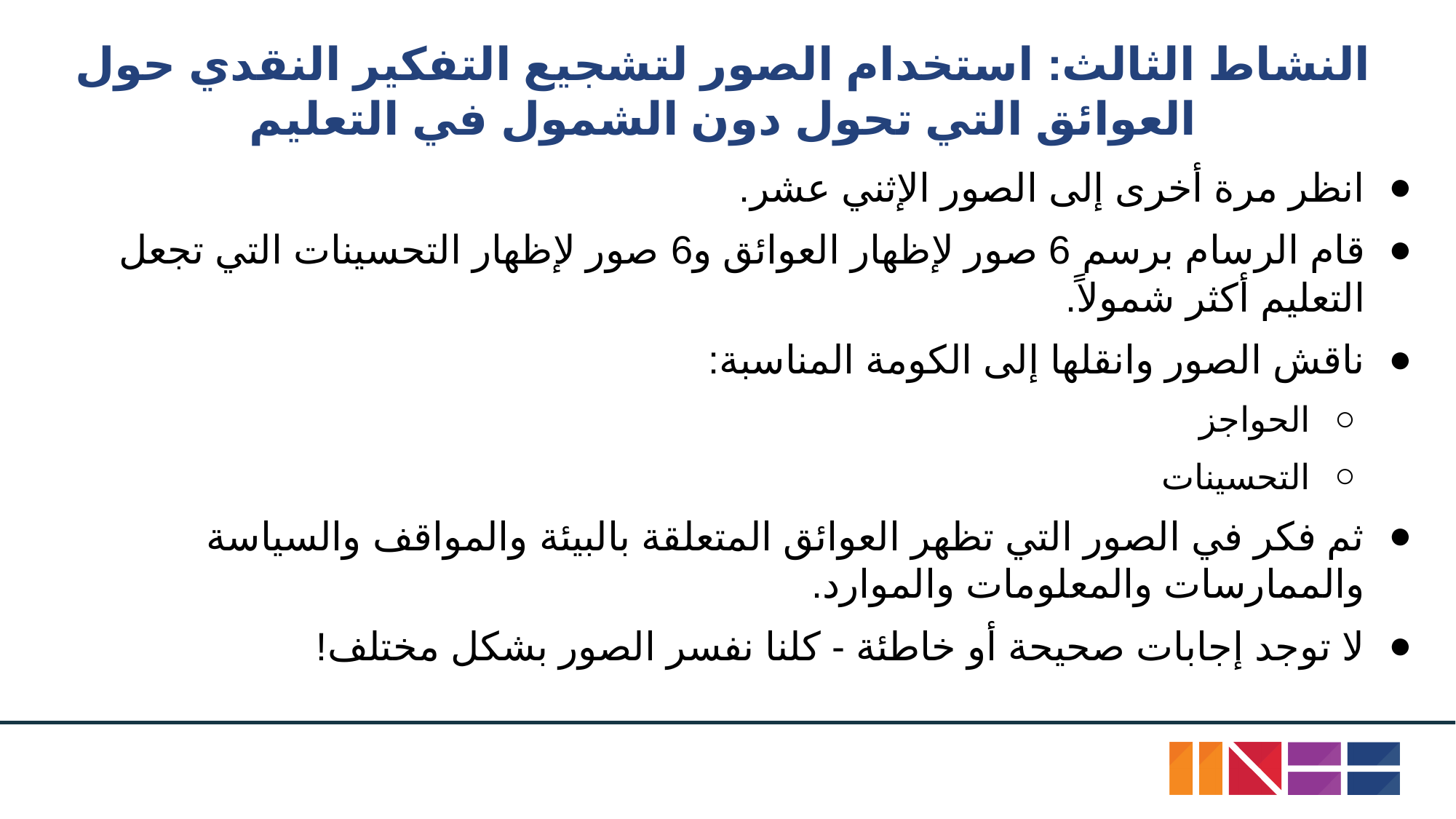

# النشاط الثالث: استخدام الصور لتشجيع التفكير النقدي حول العوائق التي تحول دون الشمول في التعليم
انظر مرة أخرى إلى الصور الإثني عشر.
قام الرسام برسم 6 صور لإظهار العوائق و6 صور لإظهار التحسينات التي تجعل التعليم أكثر شمولاً.
ناقش الصور وانقلها إلى الكومة المناسبة:
الحواجز
التحسينات
ثم فكر في الصور التي تظهر العوائق المتعلقة بالبيئة والمواقف والسياسة والممارسات والمعلومات والموارد.
لا توجد إجابات صحيحة أو خاطئة - كلنا نفسر الصور بشكل مختلف!